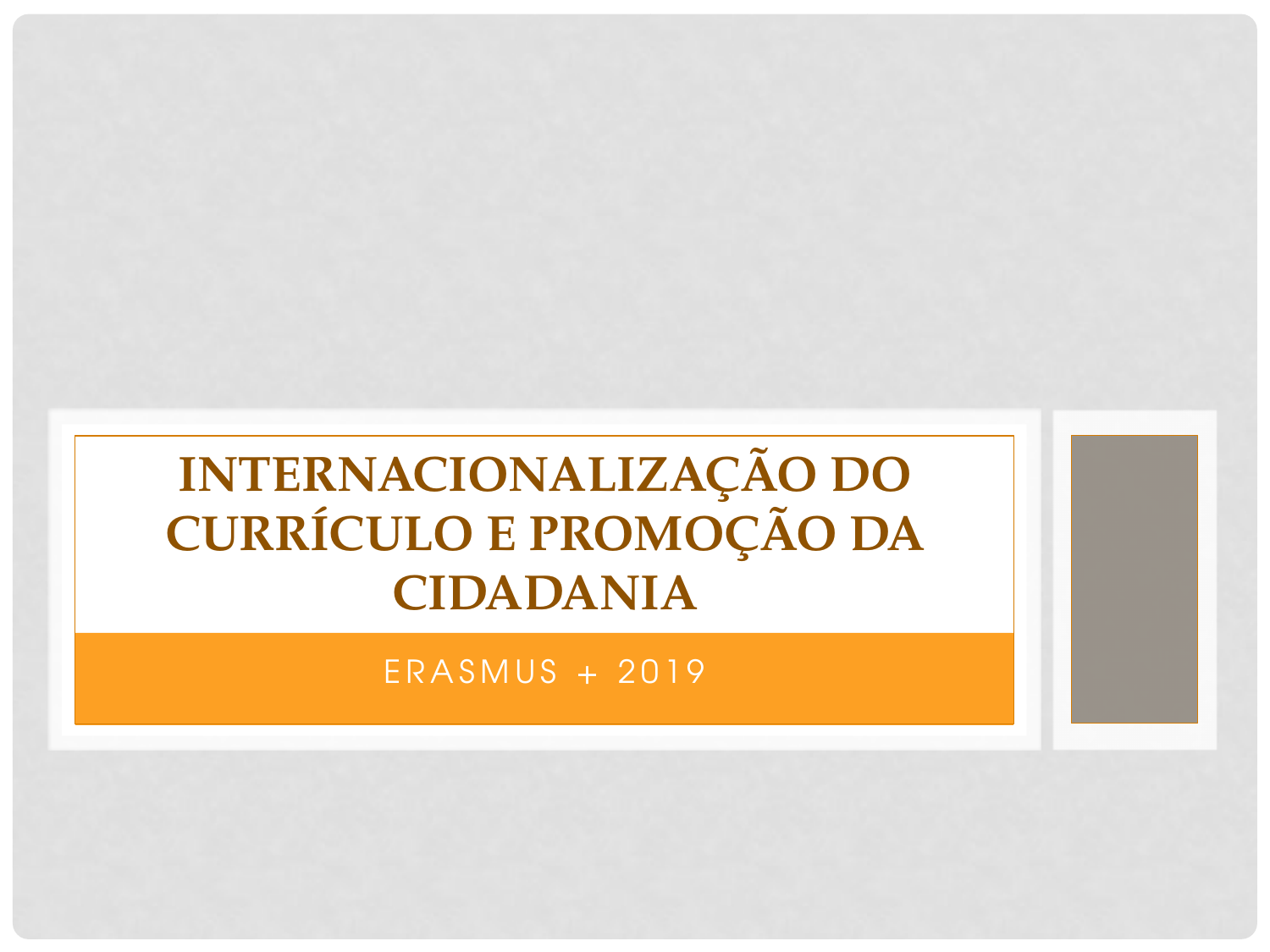

# Internacionalização do Currículo e Promoção da Cidadania
ERASMUS + 2019